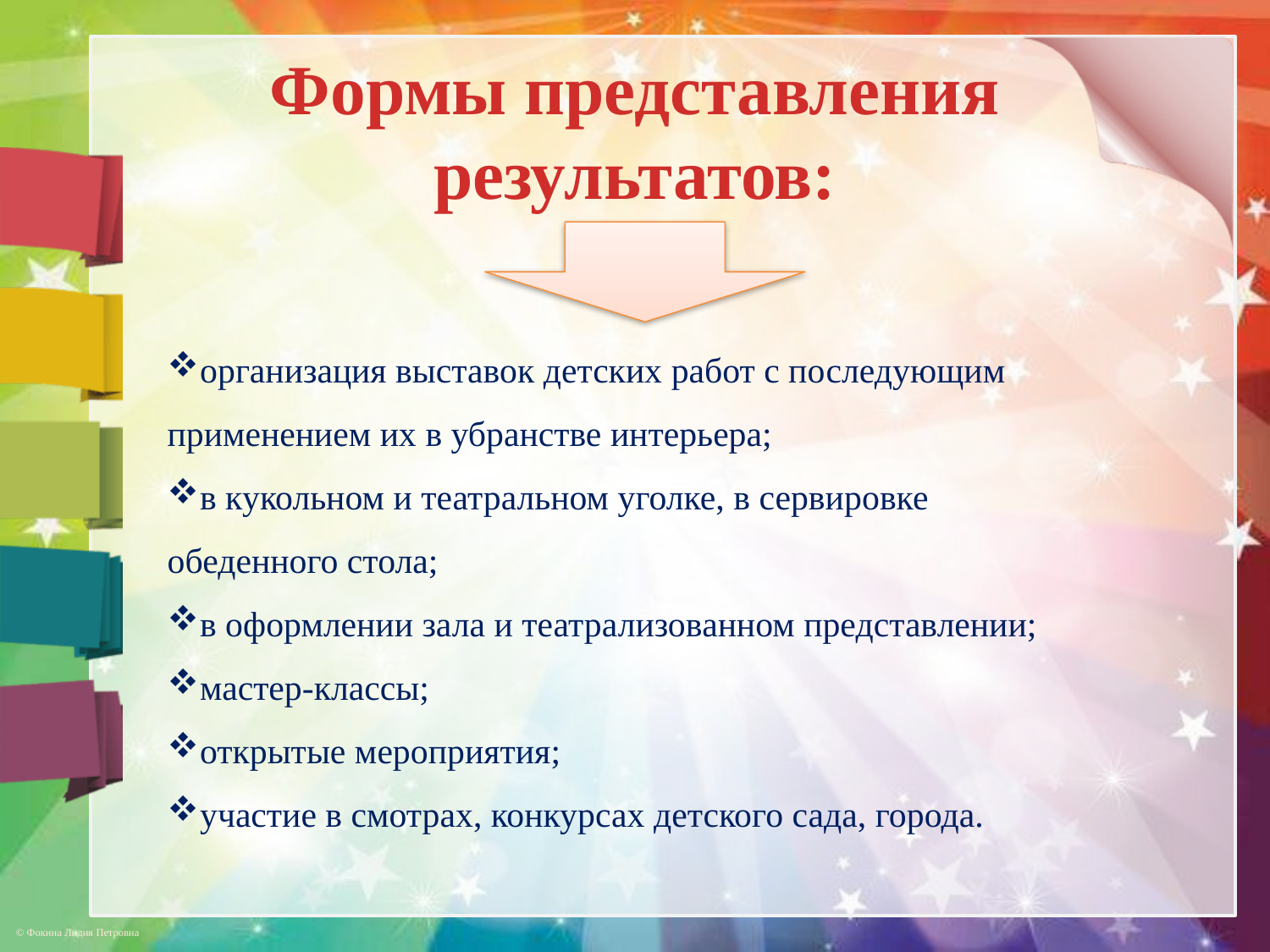

# Формы представления результатов:

организация выставок детских работ с последующим применением их в убранстве интерьера;
в кукольном и театральном уголке, в сервировке обеденного стола;
в оформлении зала и театрализованном представлении;
мастер-классы;
открытые мероприятия;
участие в смотрах, конкурсах детского сада, города.